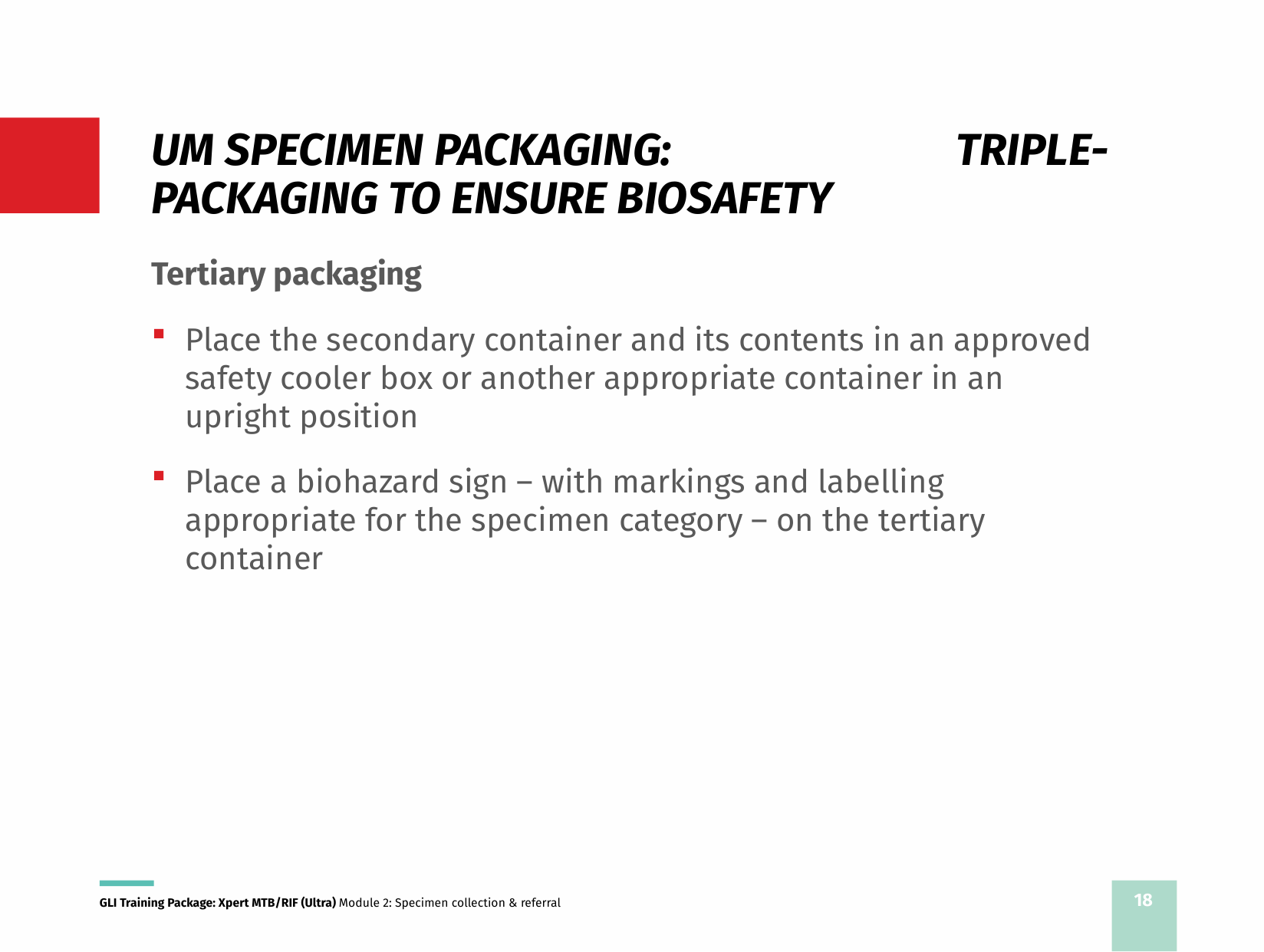

# UM SPECIMEN PACKAGING:                            TRIPLE-PACKAGING TO ENSURE BIOSAFETY
Tertiary packaging
Place the secondary container and its contents in an approved safety cooler box or another appropriate container in an upright position
Place a biohazard sign – with markings and labelling appropriate for the specimen category – on the tertiary container